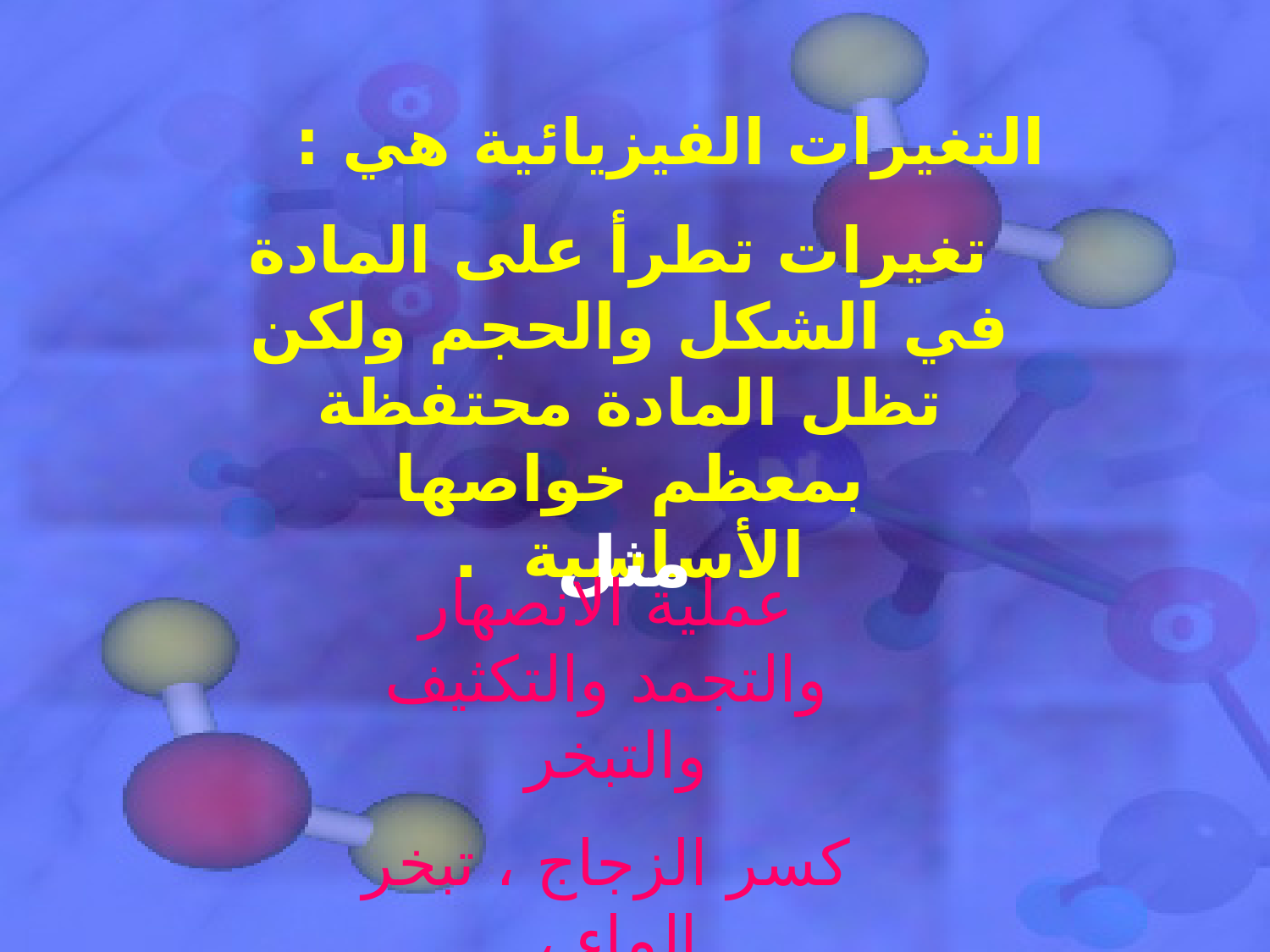

التغيرات الفيزيائية هي :
 تغيرات تطرأ على المادة في الشكل والحجم ولكن تظل المادة محتفظة بمعظم خواصها الأساسية  .
 مثل
عملية الانصهار والتجمد والتكثيف والتبخر
كسر الزجاج ، تبخر الماء ،
ذوبان السكر في الماء .